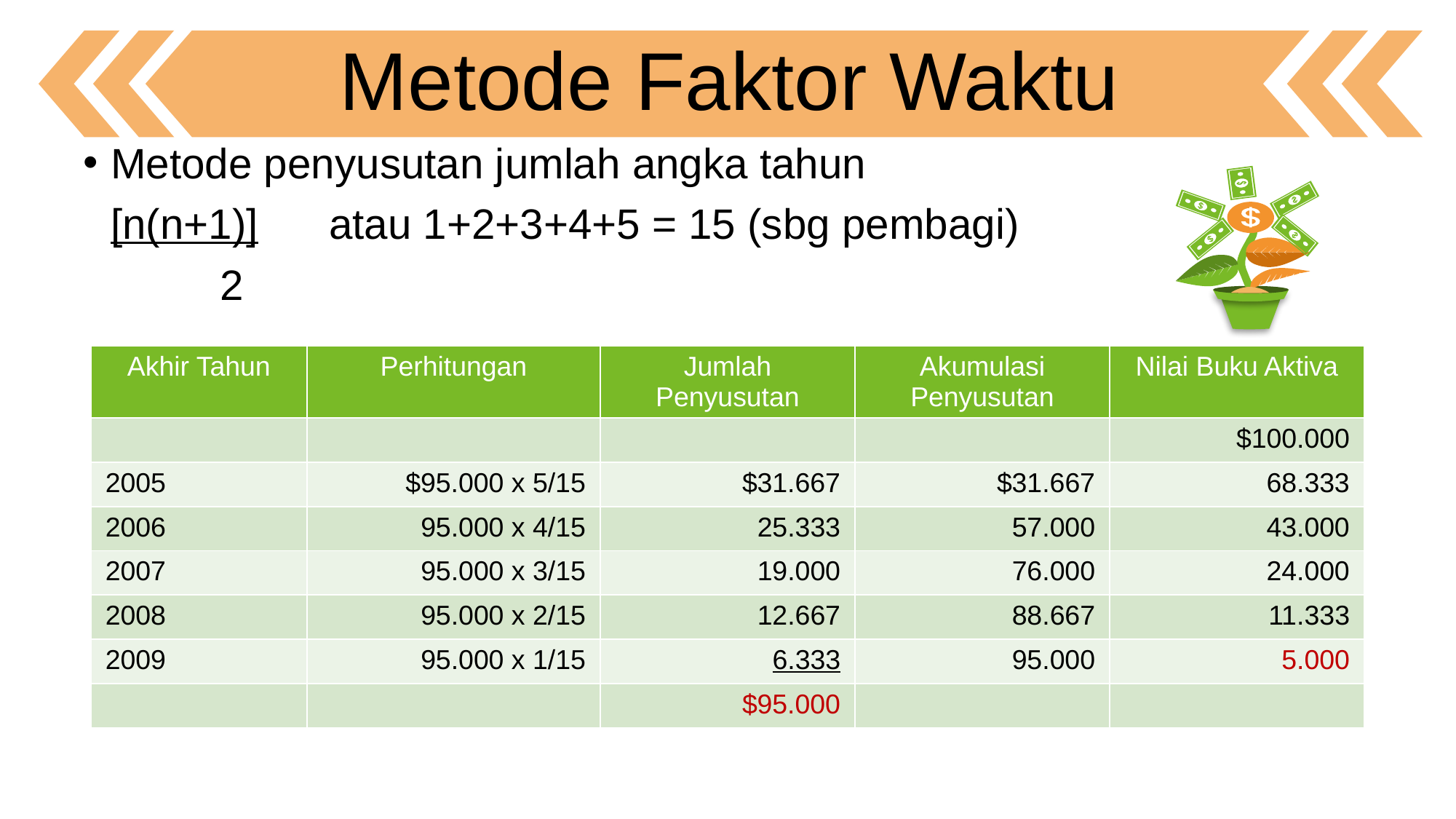

Metode Faktor Waktu
Metode penyusutan jumlah angka tahun
	[n(n+1)]	atau 1+2+3+4+5 = 15 (sbg pembagi)
		2

| Akhir Tahun | Perhitungan | Jumlah Penyusutan | Akumulasi Penyusutan | Nilai Buku Aktiva |
| --- | --- | --- | --- | --- |
|  |  |  |  | $100.000 |
| 2005 | $95.000 x 5/15 | $31.667 | $31.667 | 68.333 |
| 2006 | 95.000 x 4/15 | 25.333 | 57.000 | 43.000 |
| 2007 | 95.000 x 3/15 | 19.000 | 76.000 | 24.000 |
| 2008 | 95.000 x 2/15 | 12.667 | 88.667 | 11.333 |
| 2009 | 95.000 x 1/15 | 6.333 | 95.000 | 5.000 |
|  |  | $95.000 |  |  |